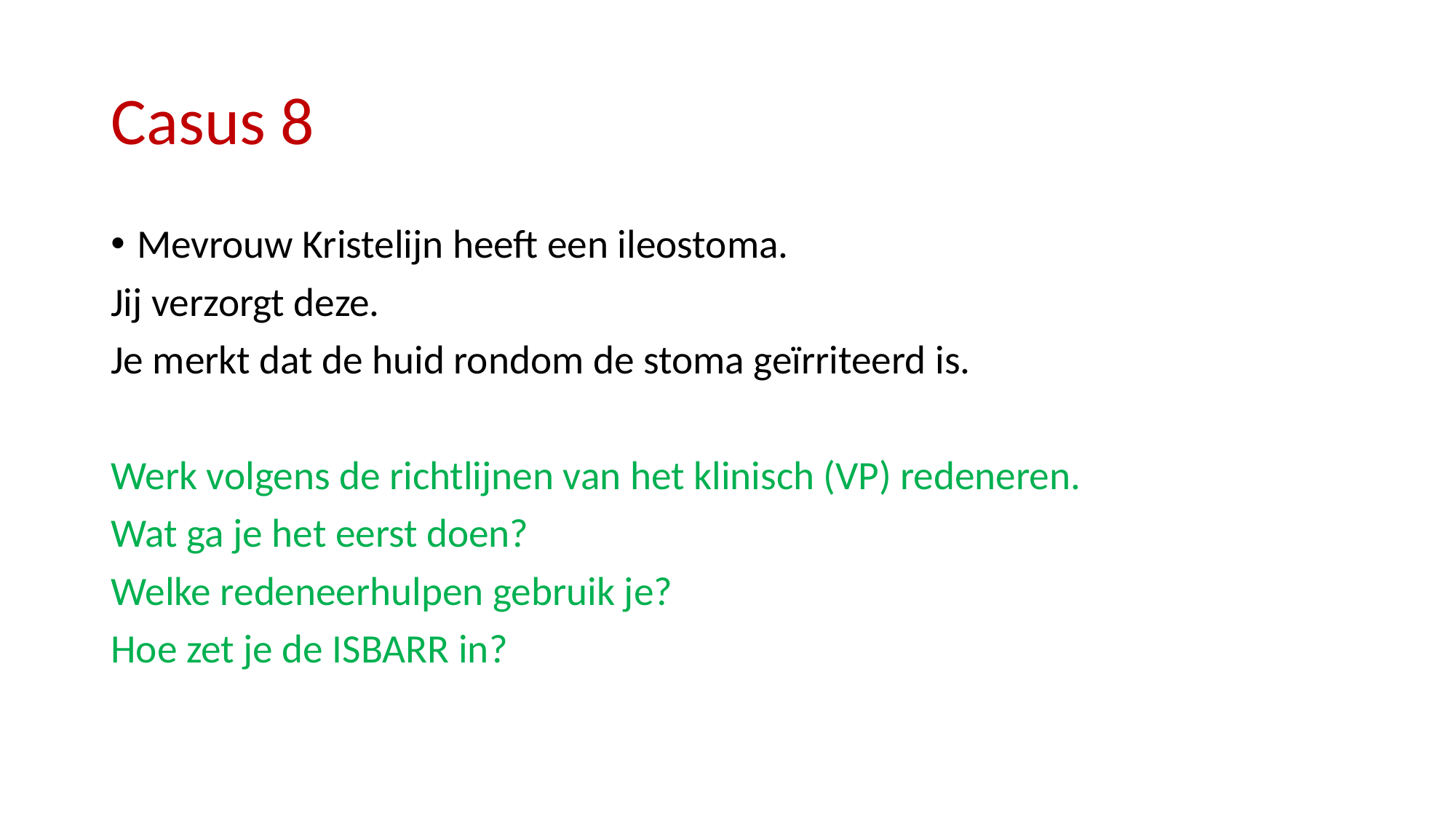

# Casus 8
Mevrouw Kristelijn heeft een ileostoma.
Jij verzorgt deze.
Je merkt dat de huid rondom de stoma geïrriteerd is.

Werk volgens de richtlijnen van het klinisch (VP) redeneren.
Wat ga je het eerst doen?
Welke redeneerhulpen gebruik je?
Hoe zet je de ISBARR in?